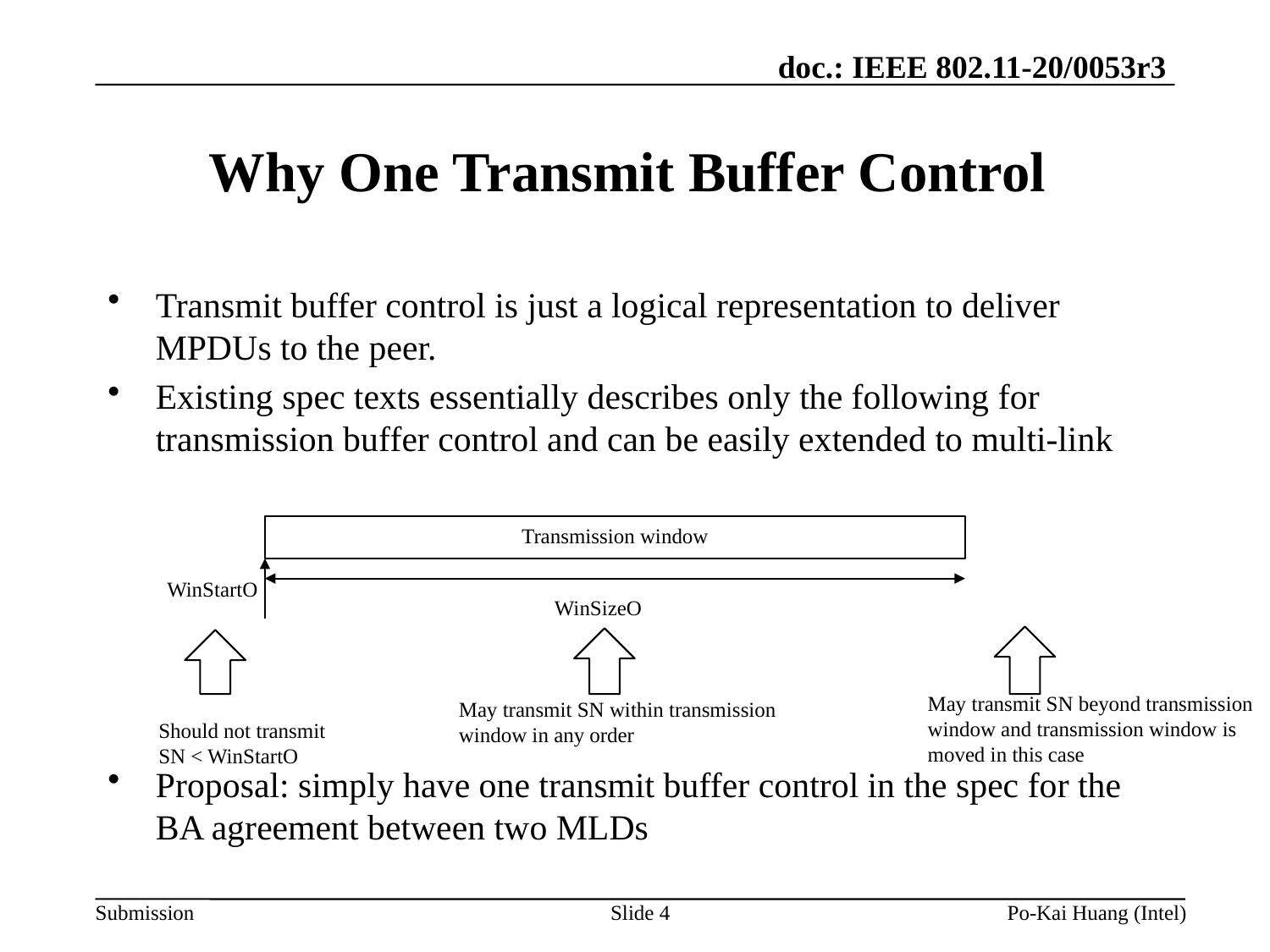

# Why One Transmit Buffer Control
Transmit buffer control is just a logical representation to deliver MPDUs to the peer.
Existing spec texts essentially describes only the following for transmission buffer control and can be easily extended to multi-link

Proposal: simply have one transmit buffer control in the spec for the BA agreement between two MLDs

Transmission window
WinStartO
WinSizeO

May transmit SN beyond transmission window and transmission window is moved in this case
May transmit SN within transmission window in any order
Should not transmit SN < WinStartO
Slide 4
Po-Kai Huang (Intel)